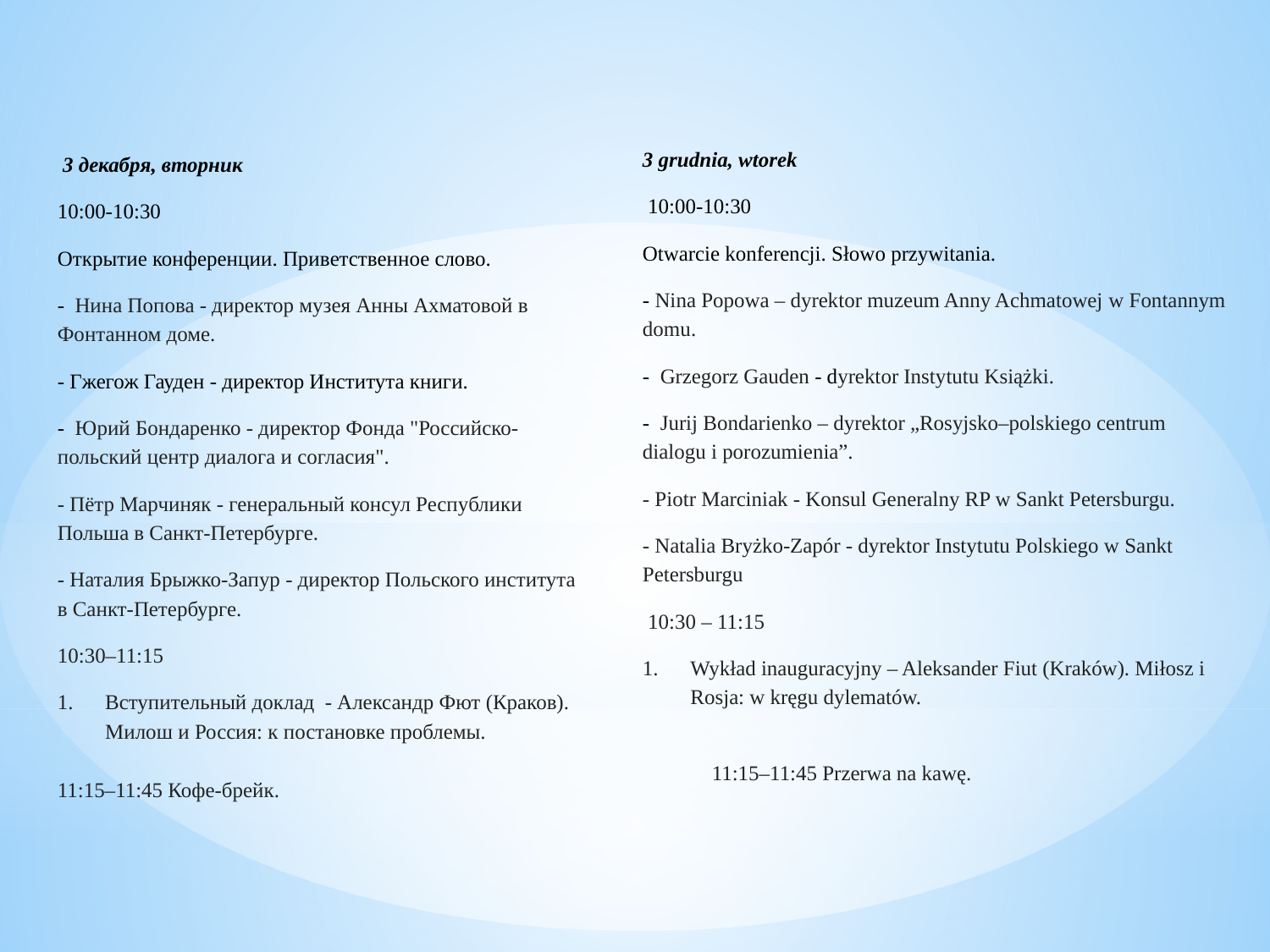

3 grudnia, wtorek
 10:00-10:30
Otwarcie konferencji. Słowo przywitania.
- Nina Popowa – dyrektor muzeum Anny Achmatowej w Fontannym domu.
-  Grzegorz Gauden - dyrektor Instytutu Książki.
-  Jurij Bondarienko – dyrektor „Rosyjsko–polskiego centrum dialogu i porozumienia”.
- Piotr Marciniak - Konsul Generalny RP w Sankt Petersburgu.
- Natalia Bryżko-Zapór - dyrektor Instytutu Polskiego w Sankt Petersburgu
 10:30 – 11:15
Wykład inauguracyjny – Aleksander Fiut (Kraków). Miłosz i Rosja: w kręgu dylematów.

11:15–11:45 Przerwa na kawę.
 3 декабря, вторник
10:00-10:30
Открытие конференции. Приветственное слово.
-  Нина Попова - директор музея Анны Ахматовой в Фонтанном доме.
- Гжегож Гауден - директор Института книги.
-  Юрий Бондаренко - директор Фонда "Российско-польский центр диалога и согласия".
- Пётр Марчиняк - генеральный консул Республики Польша в Санкт-Петербурге.
- Наталия Брыжко-Запур - директор Польского института в Санкт-Петербурге.
10:30–11:15
Вступительный доклад  - Александр Фют (Краков). Милош и Россия: к постановке проблемы.

11:15–11:45 Кофе-брейк.